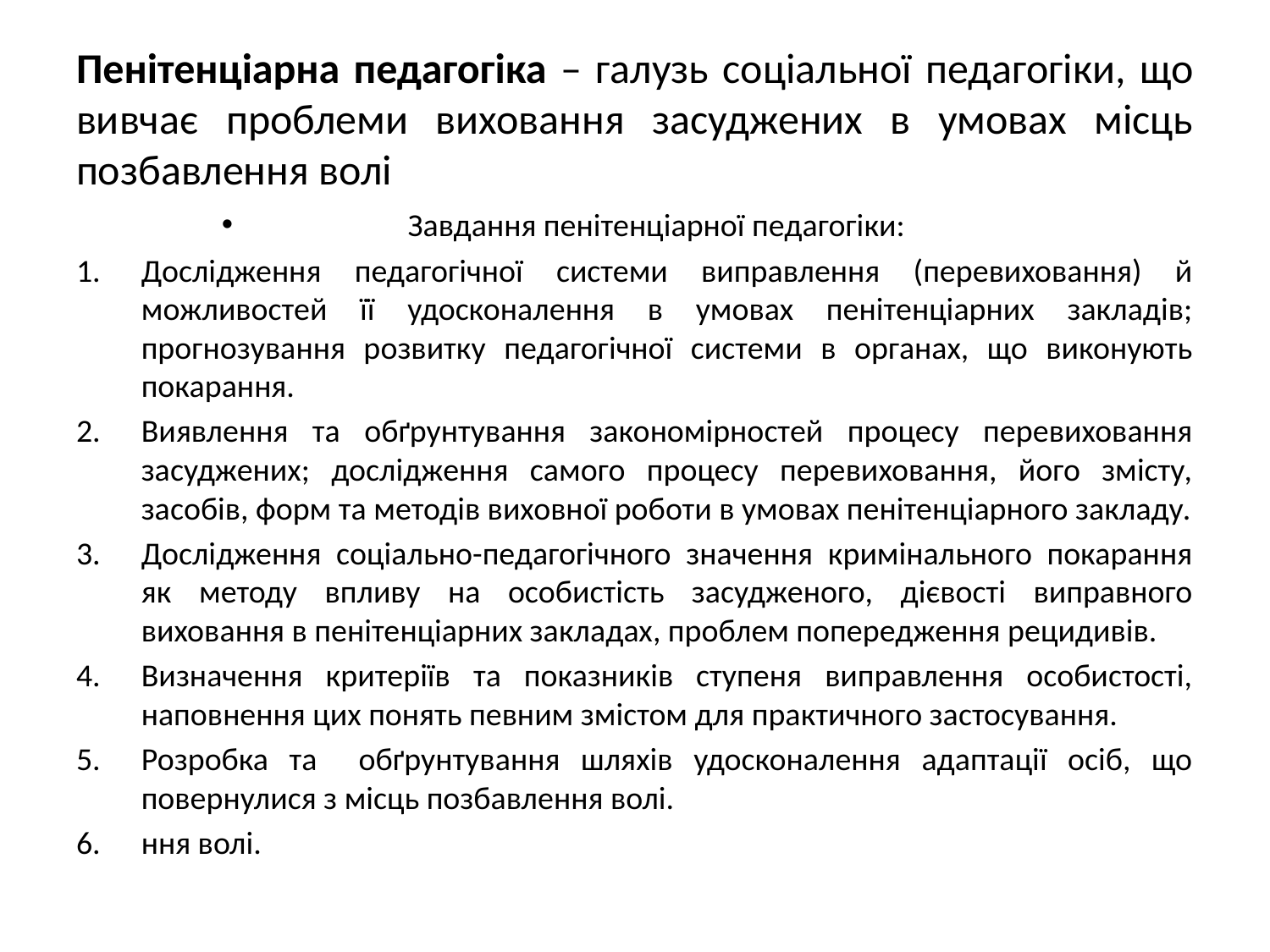

# Пенітенціарна педагогіка – галузь соціальної педагогіки, що вивчає проблеми виховання засуджених в умовах місць позбавлення волі
Завдання пенітенціарної педагогіки:
Дослідження педагогічної системи виправлення (перевиховання) й можливостей її удосконалення в умовах пенітенціарних закладів; прогнозування розвитку педагогічної системи в органах, що виконують покарання.
Виявлення та обґрунтування закономірностей процесу перевиховання засуджених; дослідження самого процесу перевиховання, його змісту, засобів, форм та методів виховної роботи в умовах пенітенціарного закладу.
Дослідження соціально-педагогічного значення кримінального покарання як методу впливу на особистість засудженого, дієвості виправного виховання в пенітенціарних закладах, проблем попередження рецидивів.
Визначення критеріїв та показників ступеня виправлення особистості, наповнення цих понять певним змістом для практичного застосування.
Розробка та  обґрунтування шляхів удосконалення адаптації осіб, що повернулися з місць позбавлення волі.
ння волі.